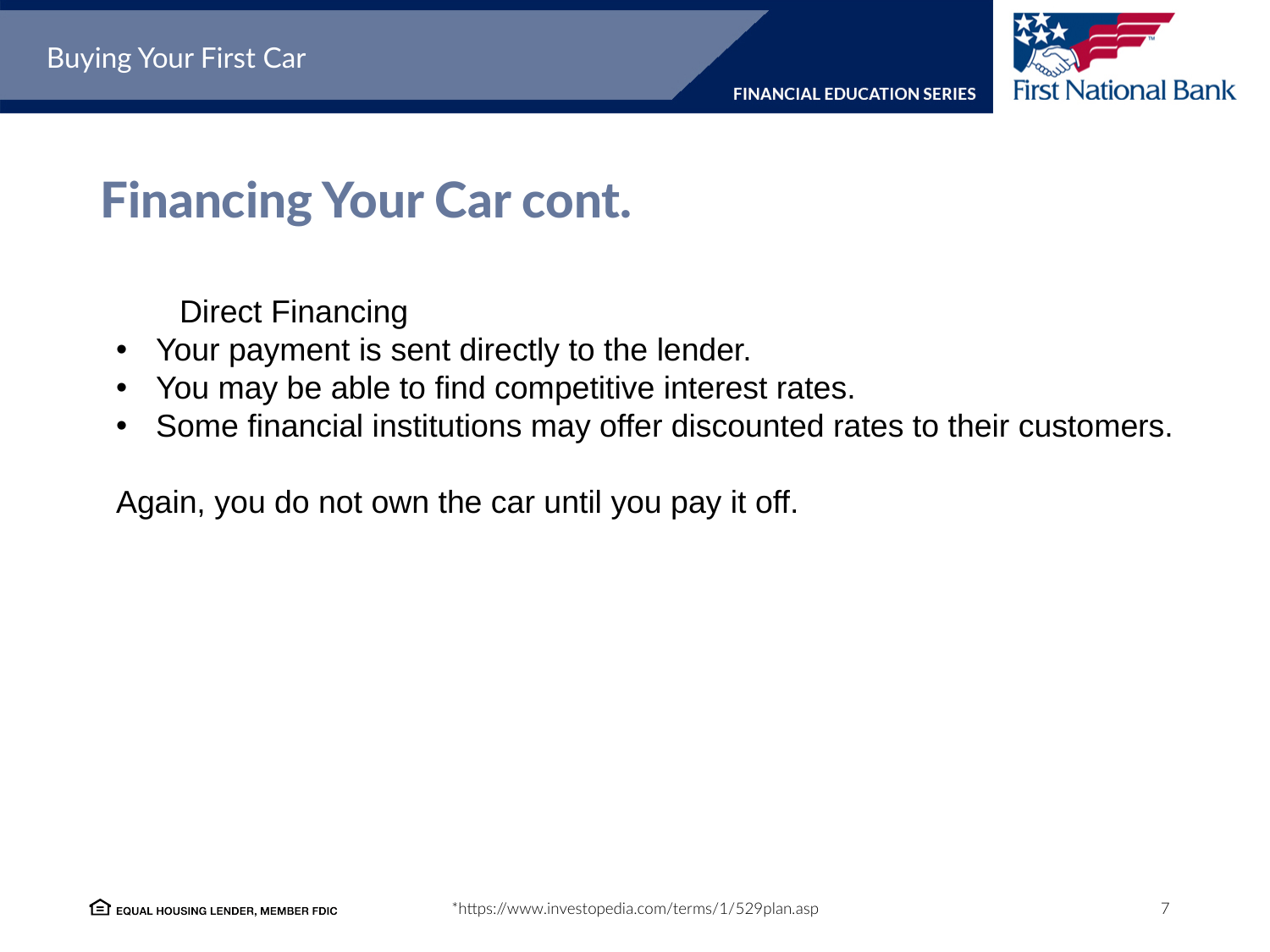

Buying Your First Car
# Financing Your Car cont.
	Direct Financing
Your payment is sent directly to the lender.
You may be able to find competitive interest rates.
Some financial institutions may offer discounted rates to their customers.

Again, you do not own the car until you pay it off.

*https://www.investopedia.com/terms/1/529plan.asp
7